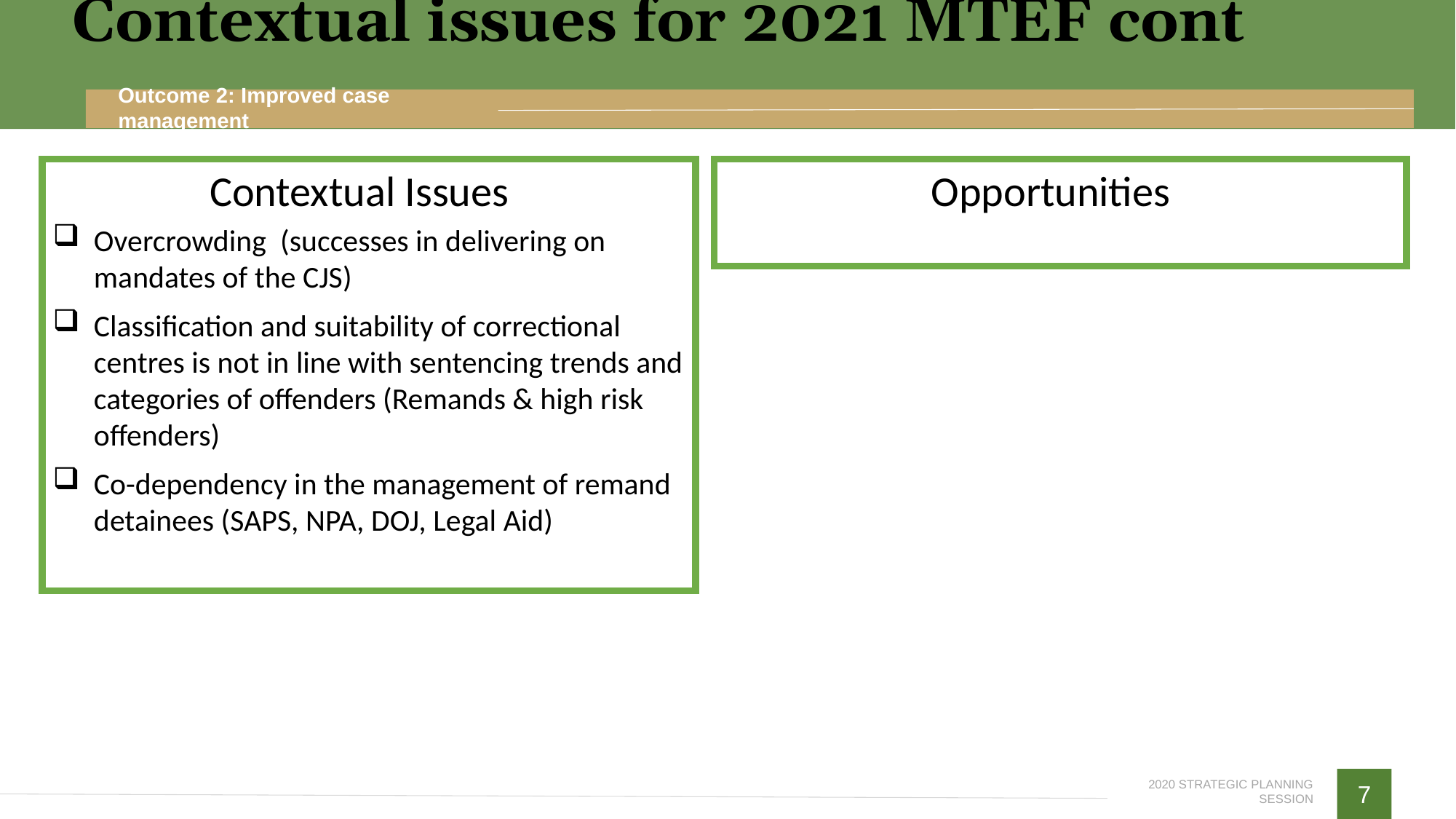

Contextual issues for 2021 MTEF cont
Outcome 2: Improved case management
Contextual Issues
Overcrowding  (successes in delivering on mandates of the CJS)
Classification and suitability of correctional centres is not in line with sentencing trends and categories of offenders (Remands & high risk offenders)
Co-dependency in the management of remand detainees (SAPS, NPA, DOJ, Legal Aid)

Opportunities